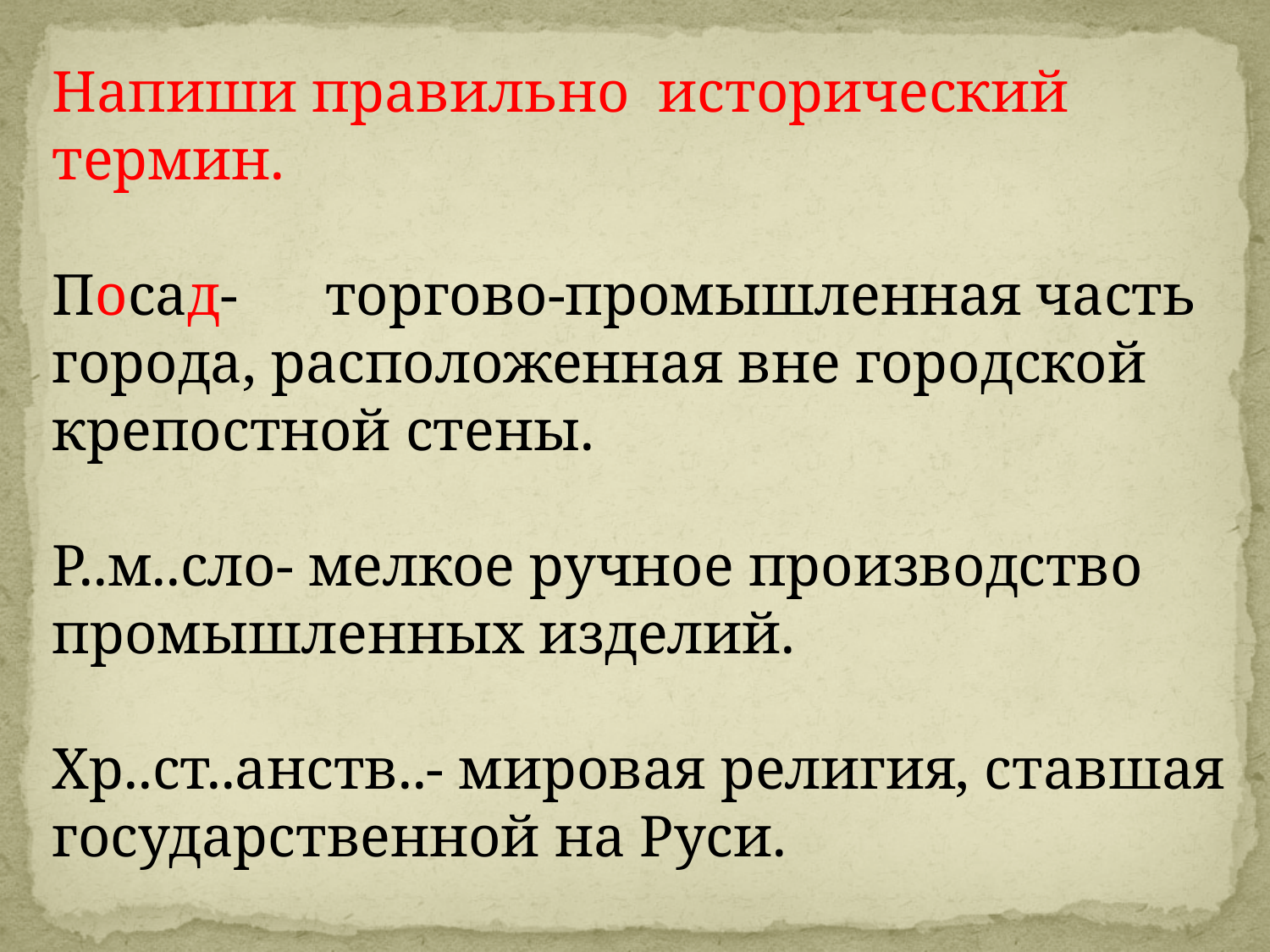

Напиши правильно  исторический термин.

Посад-      торгово-промышленная часть города, расположенная вне городской крепостной стены.

Р..м..сло- мелкое ручное производство промышленных изделий.

Хр..ст..анств..- мировая религия, ставшая государственной на Руси.